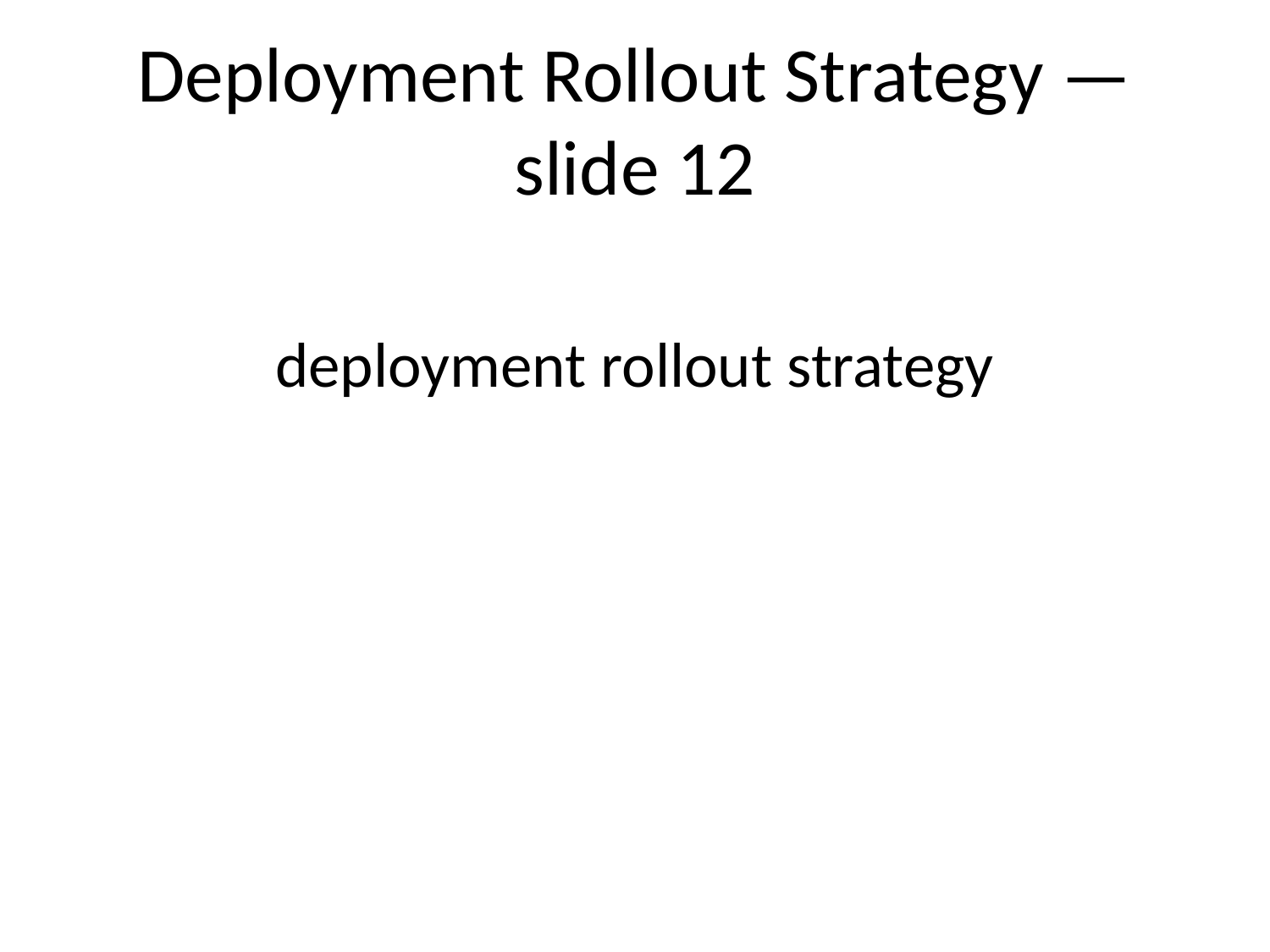

# Deployment Rollout Strategy — slide 12
deployment rollout strategy